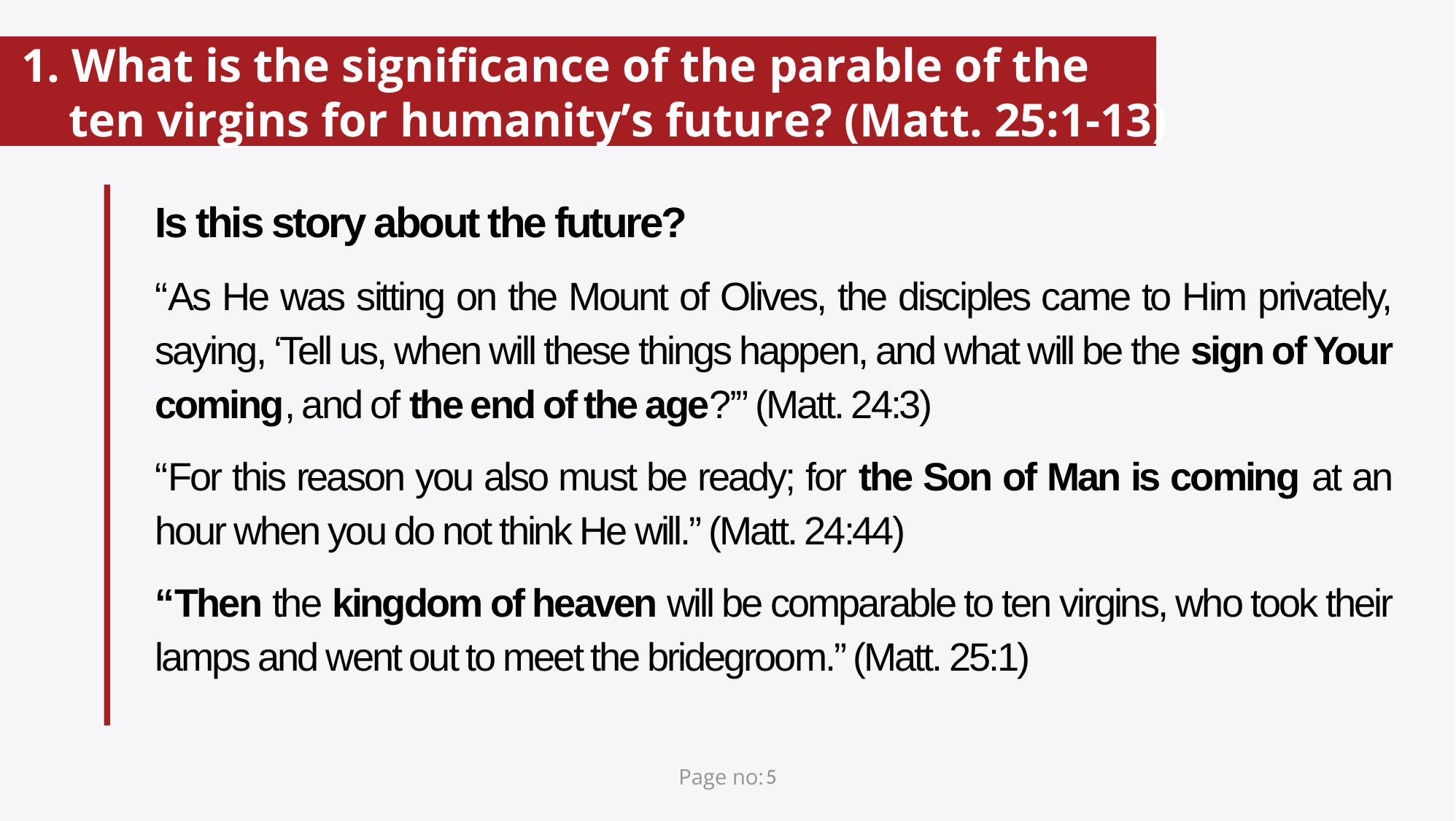

# 1. What is the significance of the parable of the ten virgins for humanity’s future? (Matt. 25:1-13)
Is this story about the future?
“As He was sitting on the Mount of Olives, the disciples came to Him privately, saying, ‘Tell us, when will these things happen, and what will be the sign of Your coming, and of the end of the age?’” (Matt. 24:3)
“For this reason you also must be ready; for the Son of Man is coming at an hour when you do not think He will.” (Matt. 24:44)
“Then the kingdom of heaven will be comparable to ten virgins, who took their lamps and went out to meet the bridegroom.” (Matt. 25:1)